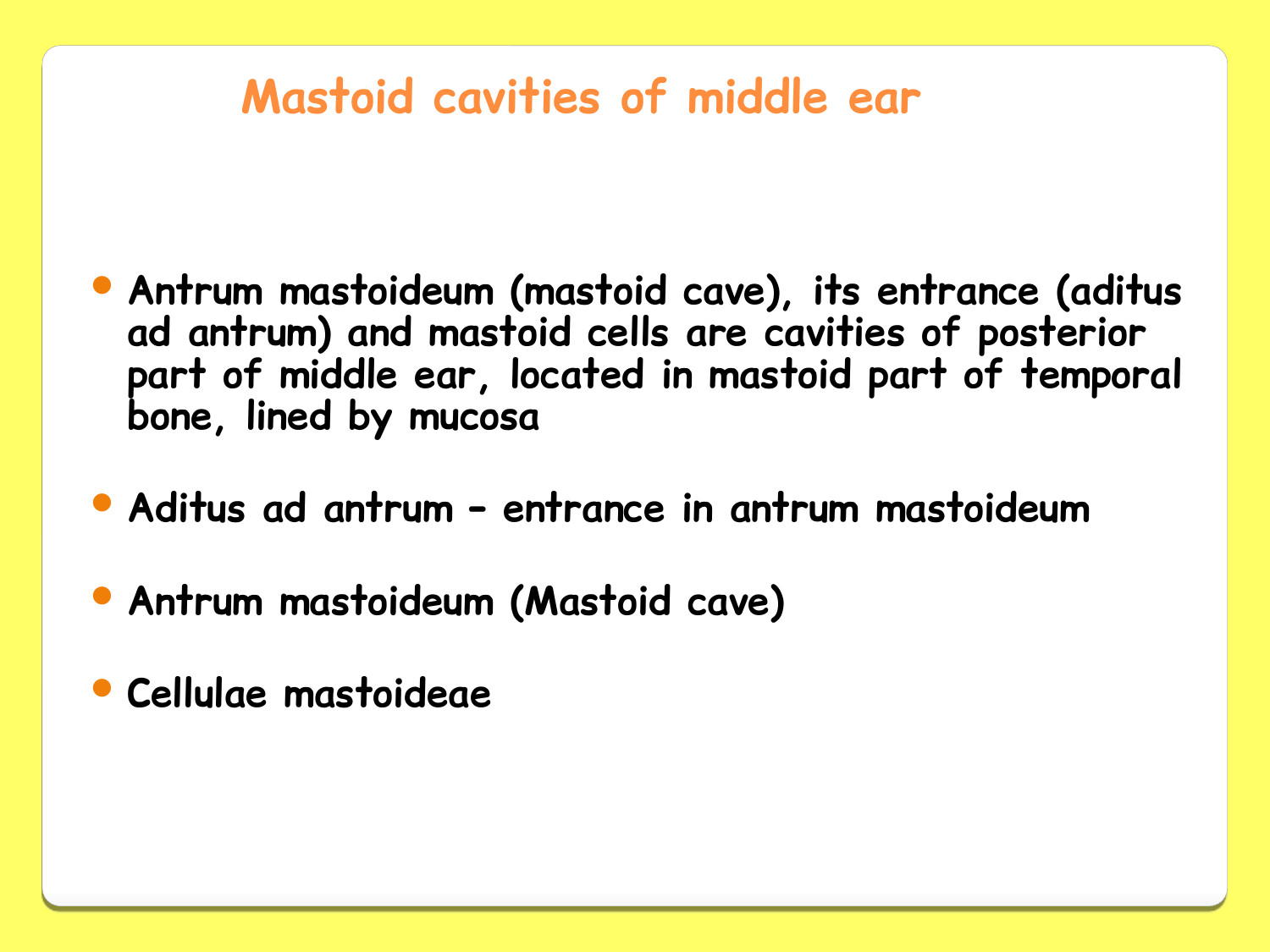

Mastoid cavities of middle ear
Antrum mastoideum (mastoid cave), its entrance (aditus ad antrum) and mastoid cells are cavities of posterior part of middle ear, located in mastoid part of temporal bone, lined by mucosa

Aditus ad antrum – entrance in antrum mastoideum

Antrum mastoideum (Mastoid cave)

Cellulae mastoideae